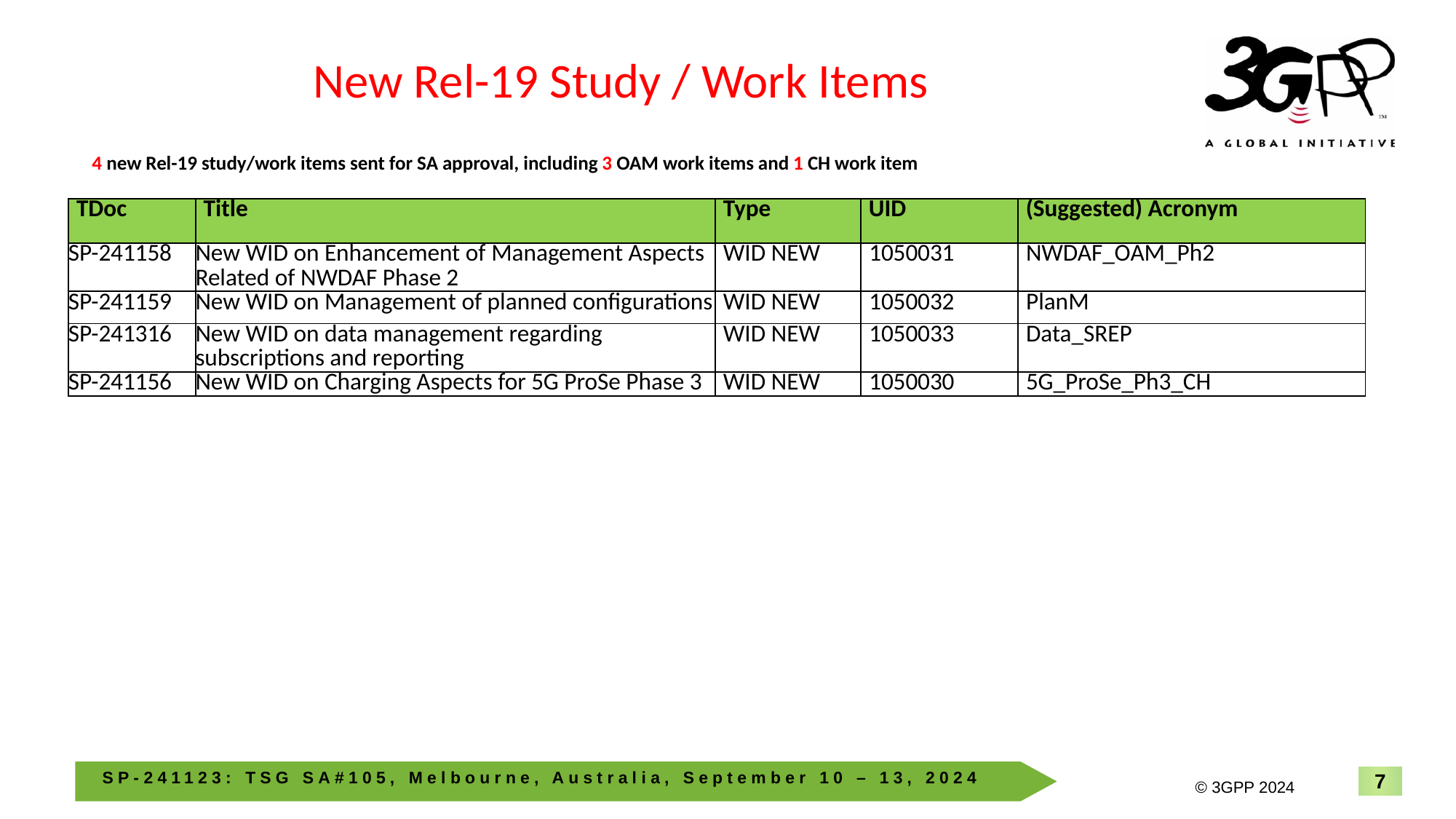

New Rel-19 Study / Work Items
4 new Rel-19 study/work items sent for SA approval, including 3 OAM work items and 1 CH work item
| TDoc | Title | Type | UID | (Suggested) Acronym |
| --- | --- | --- | --- | --- |
| SP-241158 | New WID on Enhancement of Management Aspects Related of NWDAF Phase 2 | WID NEW | 1050031 | NWDAF\_OAM\_Ph2 |
| SP-241159 | New WID on Management of planned configurations | WID NEW | 1050032 | PlanM |
| SP-241316 | New WID on data management regarding subscriptions and reporting | WID NEW | 1050033 | Data\_SREP |
| SP-241156 | New WID on Charging Aspects for 5G ProSe Phase 3 | WID NEW | 1050030 | 5G\_ProSe\_Ph3\_CH |